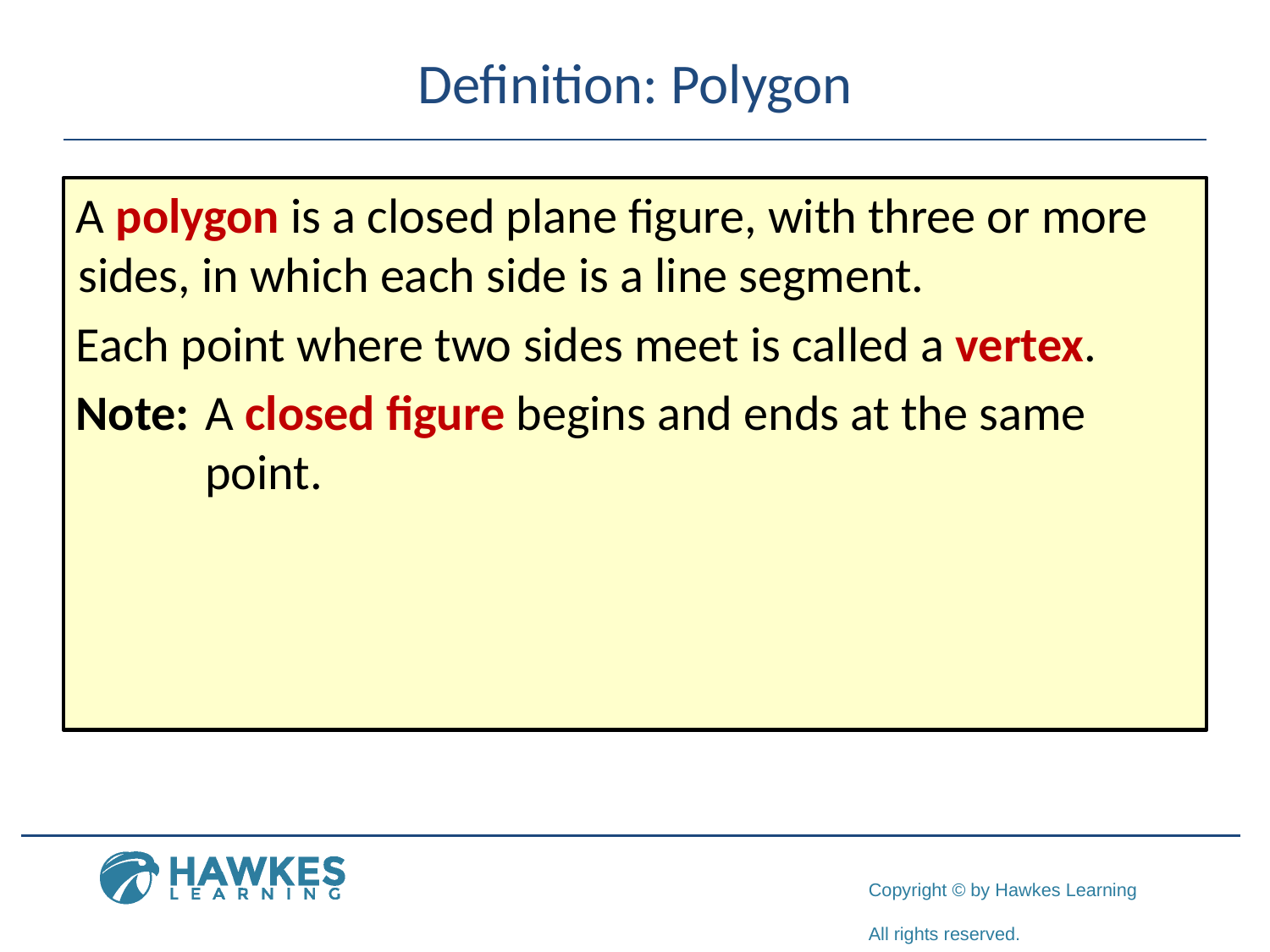

# Definition: Polygon
A polygon is a closed plane figure, with three or more sides, in which each side is a line segment.
Each point where two sides meet is called a vertex.
Note:	A closed figure begins and ends at the same 	point.